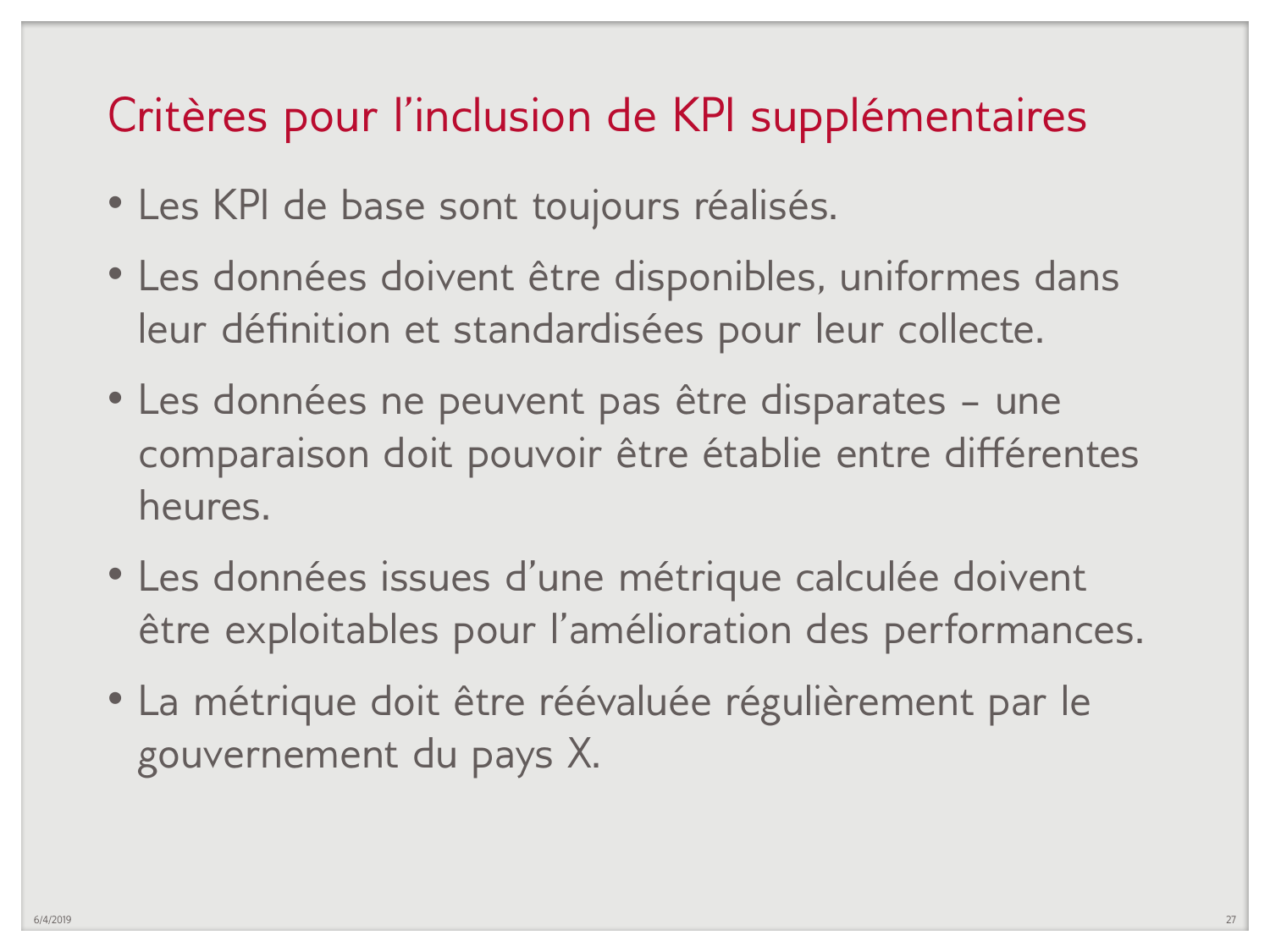

# Critères pour l’inclusion de KPI supplémentaires
Les KPI de base sont toujours réalisés.
Les données doivent être disponibles, uniformes dans leur définition et standardisées pour leur collecte.
Les données ne peuvent pas être disparates – une comparaison doit pouvoir être établie entre différentes heures.
Les données issues d’une métrique calculée doivent être exploitables pour l’amélioration des performances.
La métrique doit être réévaluée régulièrement par le gouvernement du pays X.
6/4/2019
27